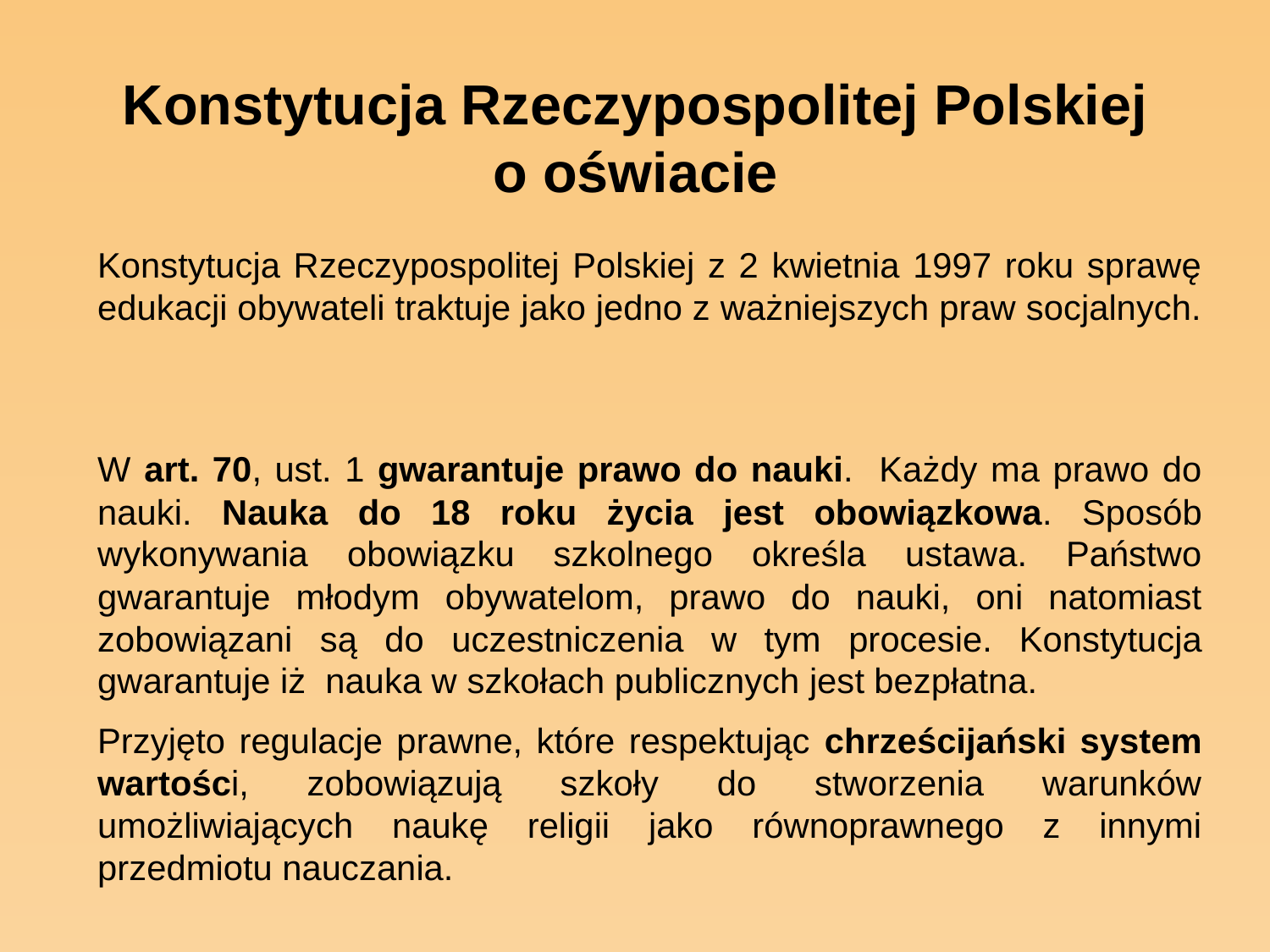

# Konstytucja Rzeczypospolitej Polskiej o oświacie
Konstytucja Rzeczypospolitej Polskiej z 2 kwietnia 1997 roku sprawę edukacji obywateli traktuje jako jedno z ważniejszych praw socjalnych.

W art. 70, ust. 1 gwarantuje prawo do nauki.  Każdy ma prawo do nauki. Nauka do 18 roku życia jest obowiązkowa. Sposób wykonywania obowiązku szkolnego określa ustawa. Państwo gwarantuje młodym obywatelom, prawo do nauki, oni natomiast zobowiązani są do uczestniczenia w tym procesie. Konstytucja gwarantuje iż  nauka w szkołach publicznych jest bezpłatna.
Przyjęto regulacje prawne, które respektując chrześcijański system wartości, zobowiązują szkoły do stworzenia warunków umożliwiających naukę religii jako równoprawnego z innymi przedmiotu nauczania.